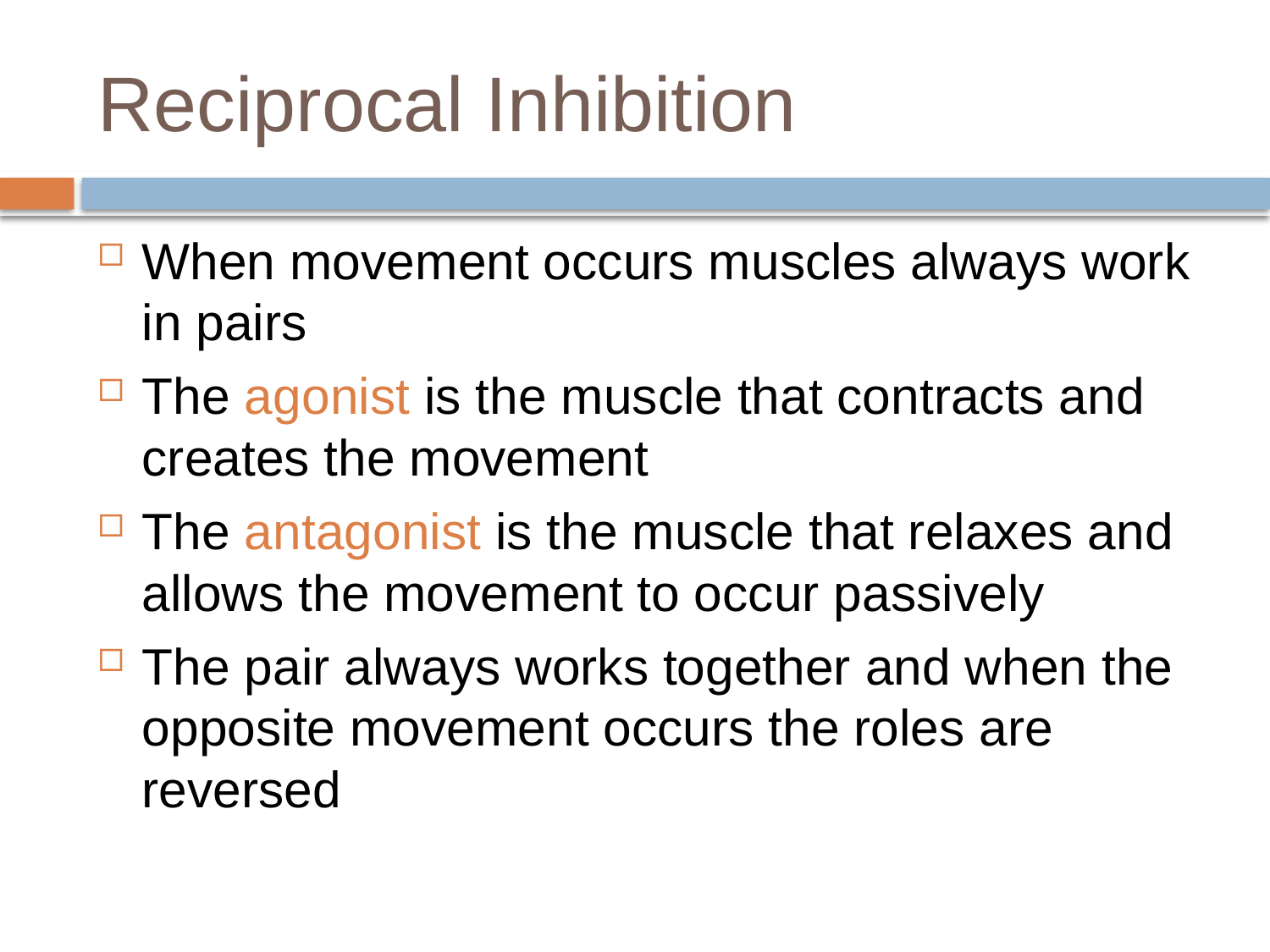

# Reciprocal Inhibition
When movement occurs muscles always work in pairs
The agonist is the muscle that contracts and creates the movement
The antagonist is the muscle that relaxes and allows the movement to occur passively
The pair always works together and when the opposite movement occurs the roles are reversed